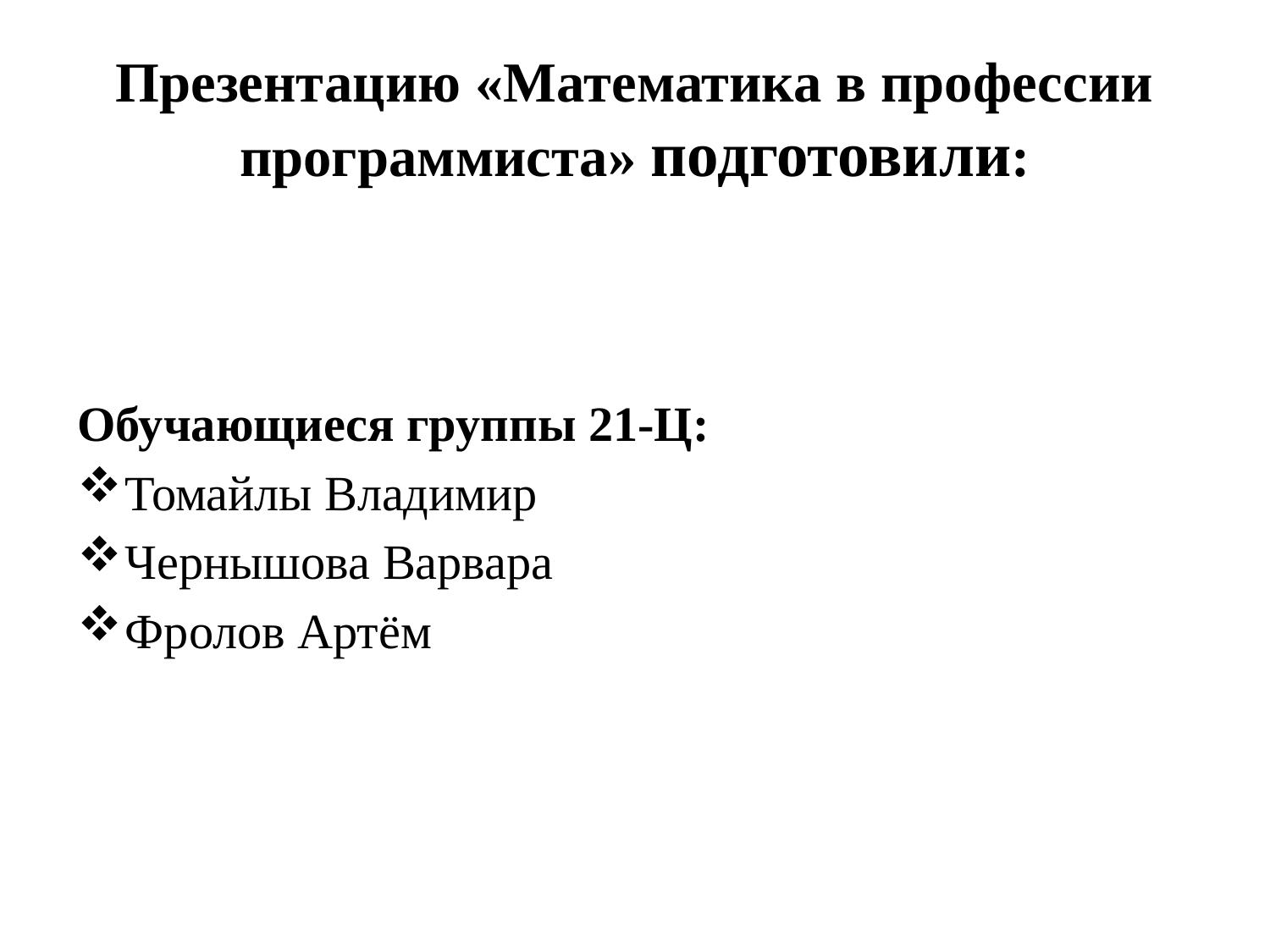

# Презентацию «Математика в профессии программистa» подготовили:
Обучающиеся группы 21-Ц:
Томайлы Владимир
Чернышова Варвара
Фролов Артём